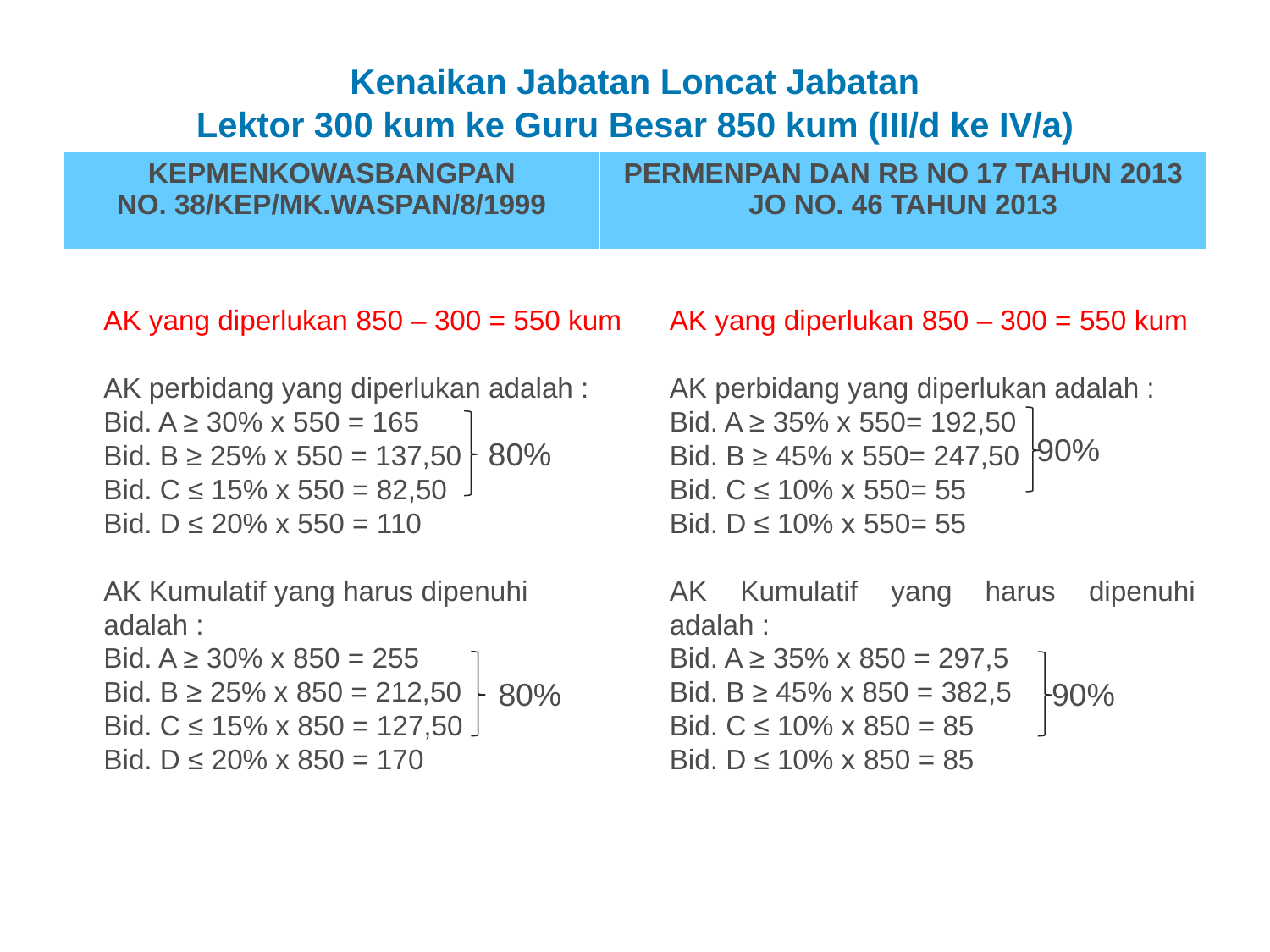

# Kenaikan Jabatan Loncat Jabatan Lektor 300 kum ke Guru Besar 850 kum (III/d ke IV/a)
| KEPMENKOWASBANGPAN NO. 38/KEP/MK.WASPAN/8/1999 | PERMENPAN DAN RB NO 17 TAHUN 2013 JO NO. 46 TAHUN 2013 |
| --- | --- |
AK yang diperlukan 850 – 300 = 550 kum

AK perbidang yang diperlukan adalah :
Bid. A ≥ 30% x 550 = 165
Bid. B ≥ 25% x 550 = 137,50
Bid. C ≤ 15% x 550 = 82,50
Bid. D ≤ 20% x 550 = 110

AK Kumulatif yang harus dipenuhi adalah :
Bid. A ≥ 30% x 850 = 255
Bid. B ≥ 25% x 850 = 212,50
Bid. C ≤ 15% x 850 = 127,50
Bid. D ≤ 20% x 850 = 170

80%

80%
AK yang diperlukan 850 – 300 = 550 kum

AK perbidang yang diperlukan adalah :
Bid. A ≥ 35% x 550= 192,50
Bid. B ≥ 45% x 550= 247,50
Bid. C ≤ 10% x 550= 55
Bid. D ≤ 10% x 550= 55

AK Kumulatif yang harus dipenuhi adalah :
Bid. A ≥ 35% x 850 = 297,5
Bid. B ≥ 45% x 850 = 382,5
Bid. C ≤ 10% x 850 = 85
Bid. D ≤ 10% x 850 = 85

90%

90%